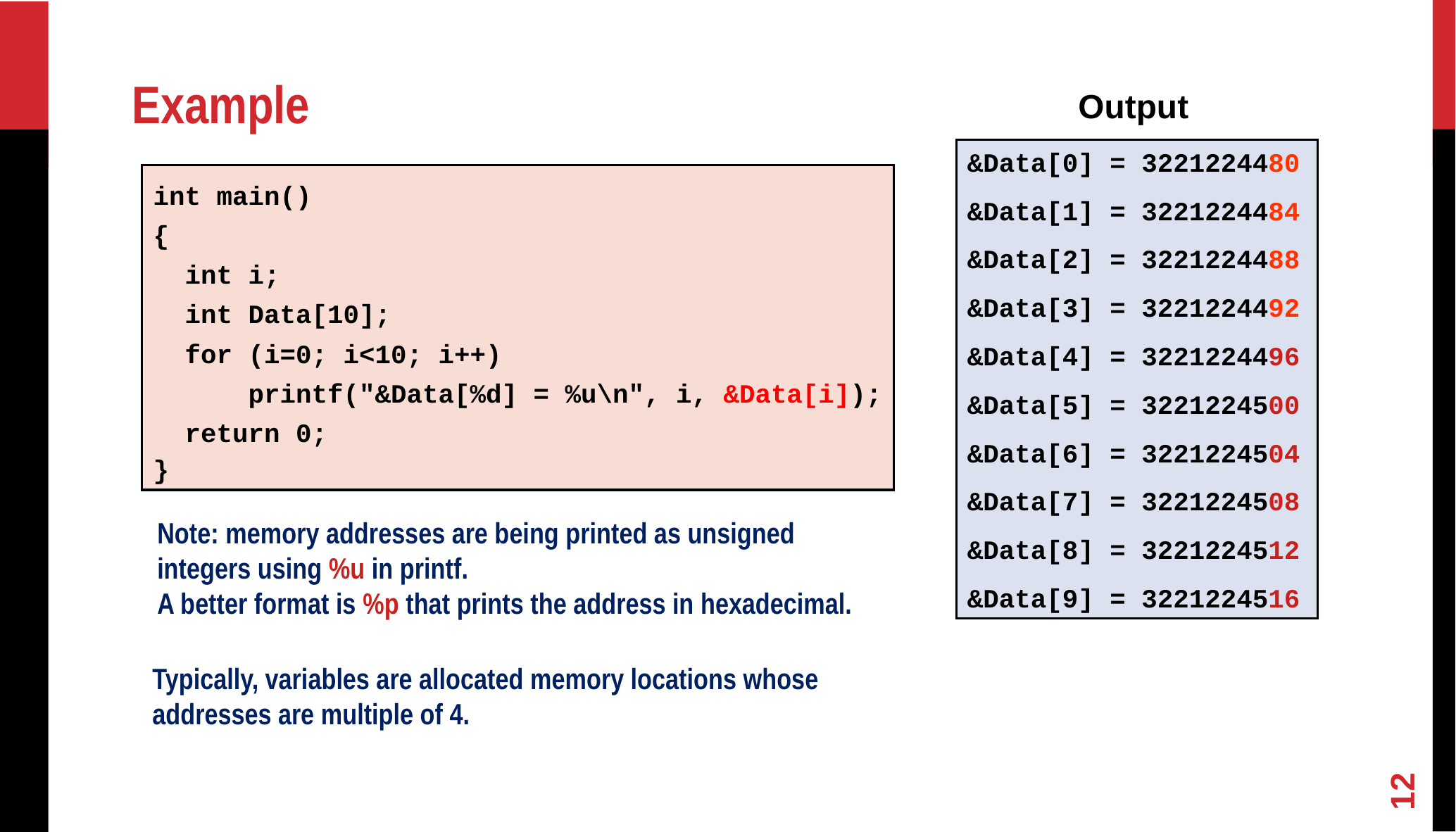

Example
Output

&Data[0] = 3221224480
&Data[1] = 3221224484
&Data[2] = 3221224488
&Data[3] = 3221224492
&Data[4] = 3221224496
&Data[5] = 3221224500
&Data[6] = 3221224504
&Data[7] = 3221224508
&Data[8] = 3221224512
&Data[9] = 3221224516
int main()
{
  int i;
  int Data[10];
  for (i=0; i<10; i++)
      printf("&Data[%d] = %u\n", i, &Data[i]);
  return 0;
}
Note: memory addresses are being printed as unsigned integers using %u in printf.
A better format is %p that prints the address in hexadecimal.
Typically, variables are allocated memory locations whose addresses are multiple of 4.
12